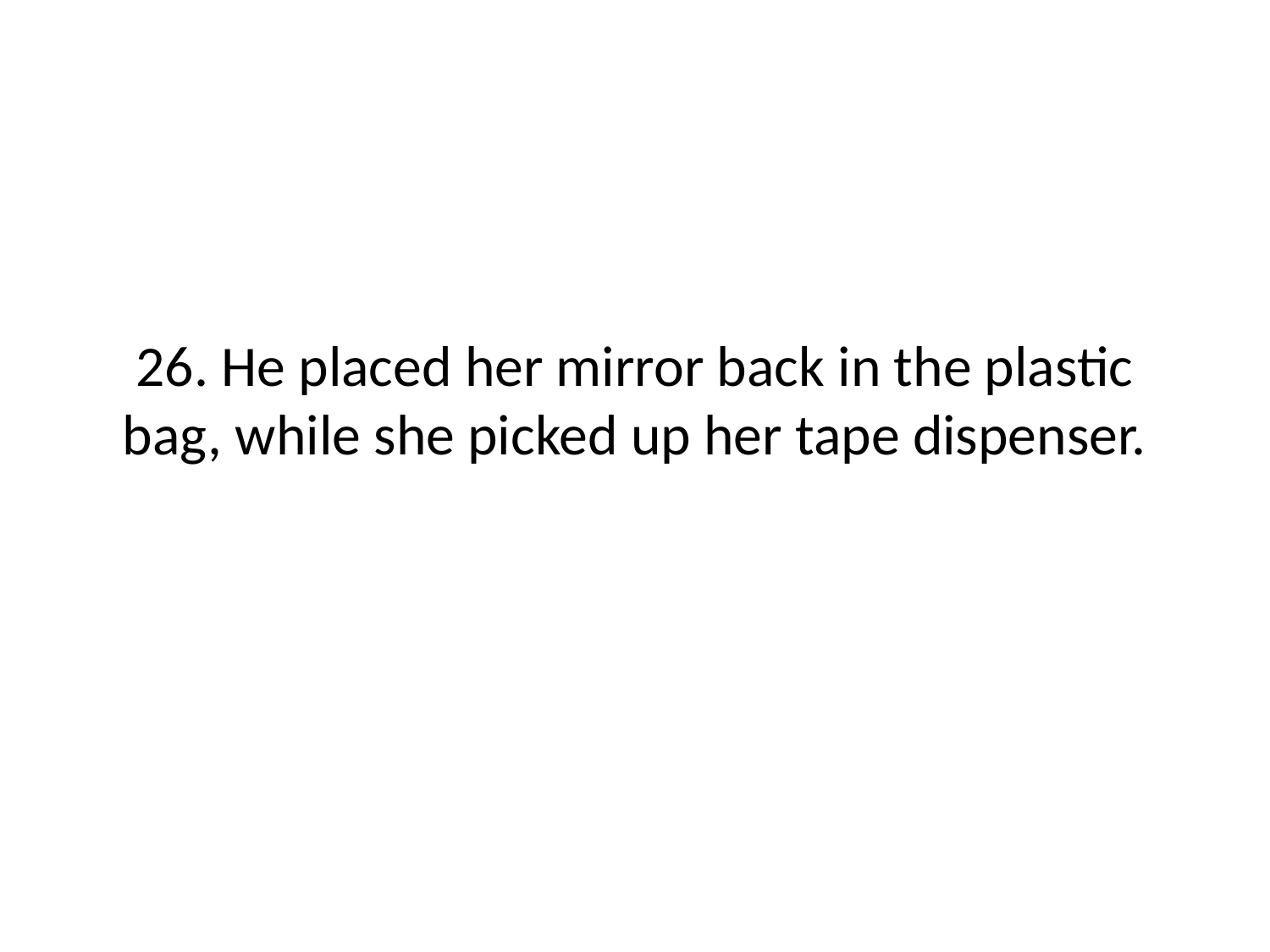

# 26. He placed her mirror back in the plastic bag, while she picked up her tape dispenser.